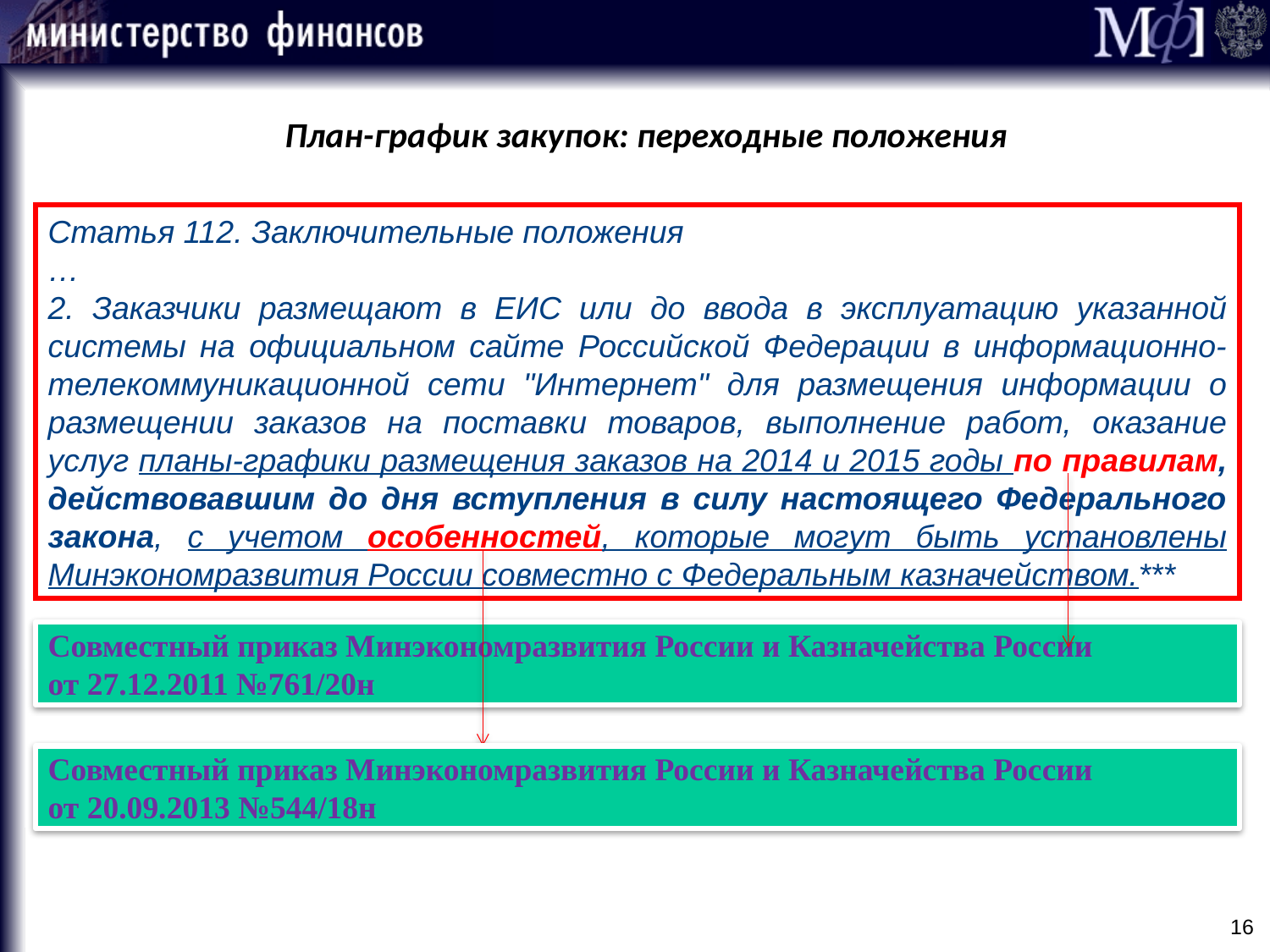

План-график закупок: переходные положения
Статья 112. Заключительные положения
…
2. Заказчики размещают в ЕИС или до ввода в эксплуатацию указанной системы на официальном сайте Российской Федерации в информационно-телекоммуникационной сети "Интернет" для размещения информации о размещении заказов на поставки товаров, выполнение работ, оказание услуг планы-графики размещения заказов на 2014 и 2015 годы по правилам, действовавшим до дня вступления в силу настоящего Федерального закона, с учетом особенностей, которые могут быть установлены Минэкономразвития России совместно с Федеральным казначейством.***
фото
Совместный приказ Минэкономразвития России и Казначейства России
от 27.12.2011 №761/20н
Совместный приказ Минэкономразвития России и Казначейства России
от 20.09.2013 №544/18н
16